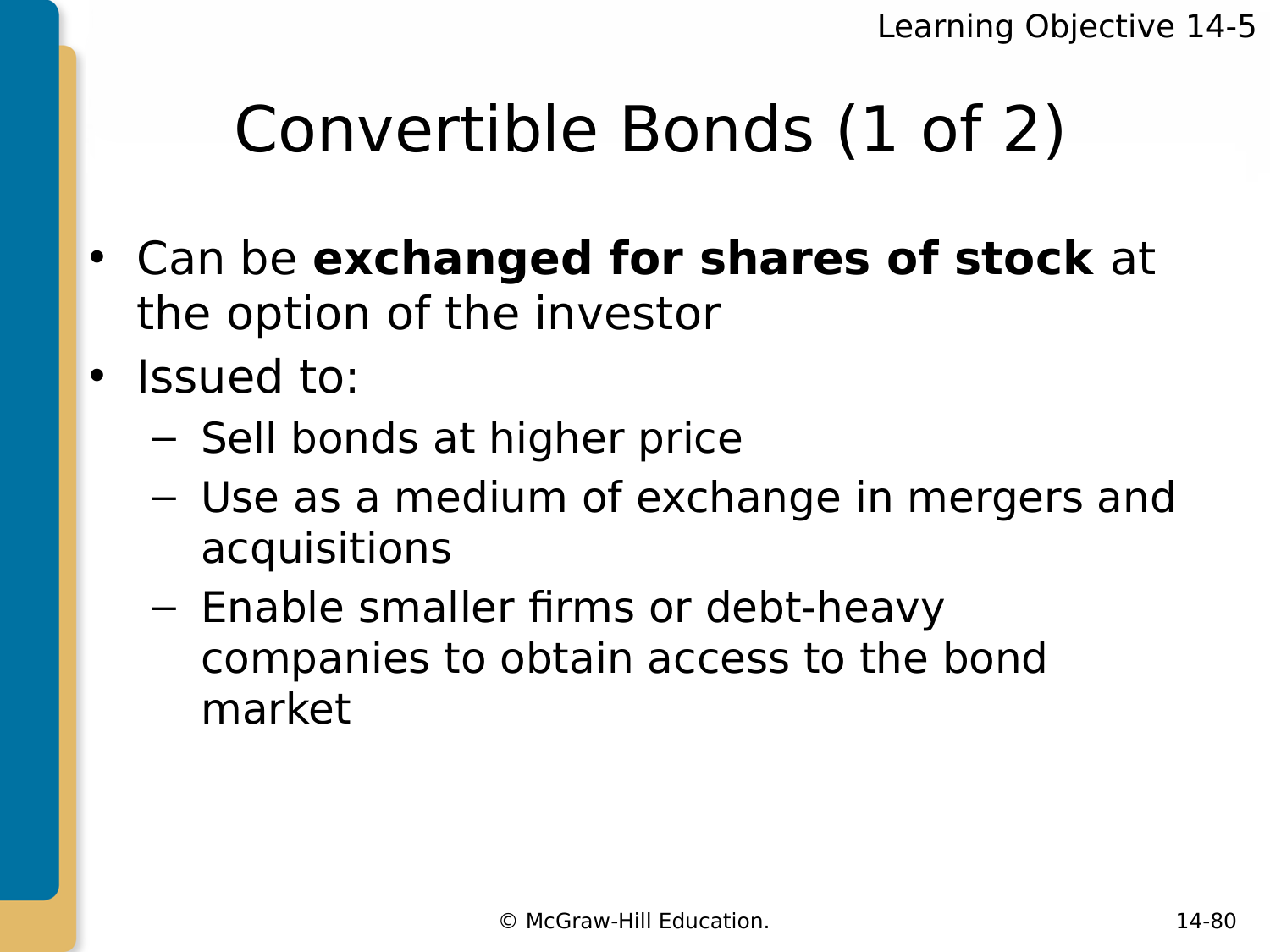

Learning Objective 14-5
# Convertible Bonds (1 of 2)
Can be exchanged for shares of stock at the option of the investor
Issued to:
Sell bonds at higher price
Use as a medium of exchange in mergers and acquisitions
Enable smaller firms or debt-heavy companies to obtain access to the bond market